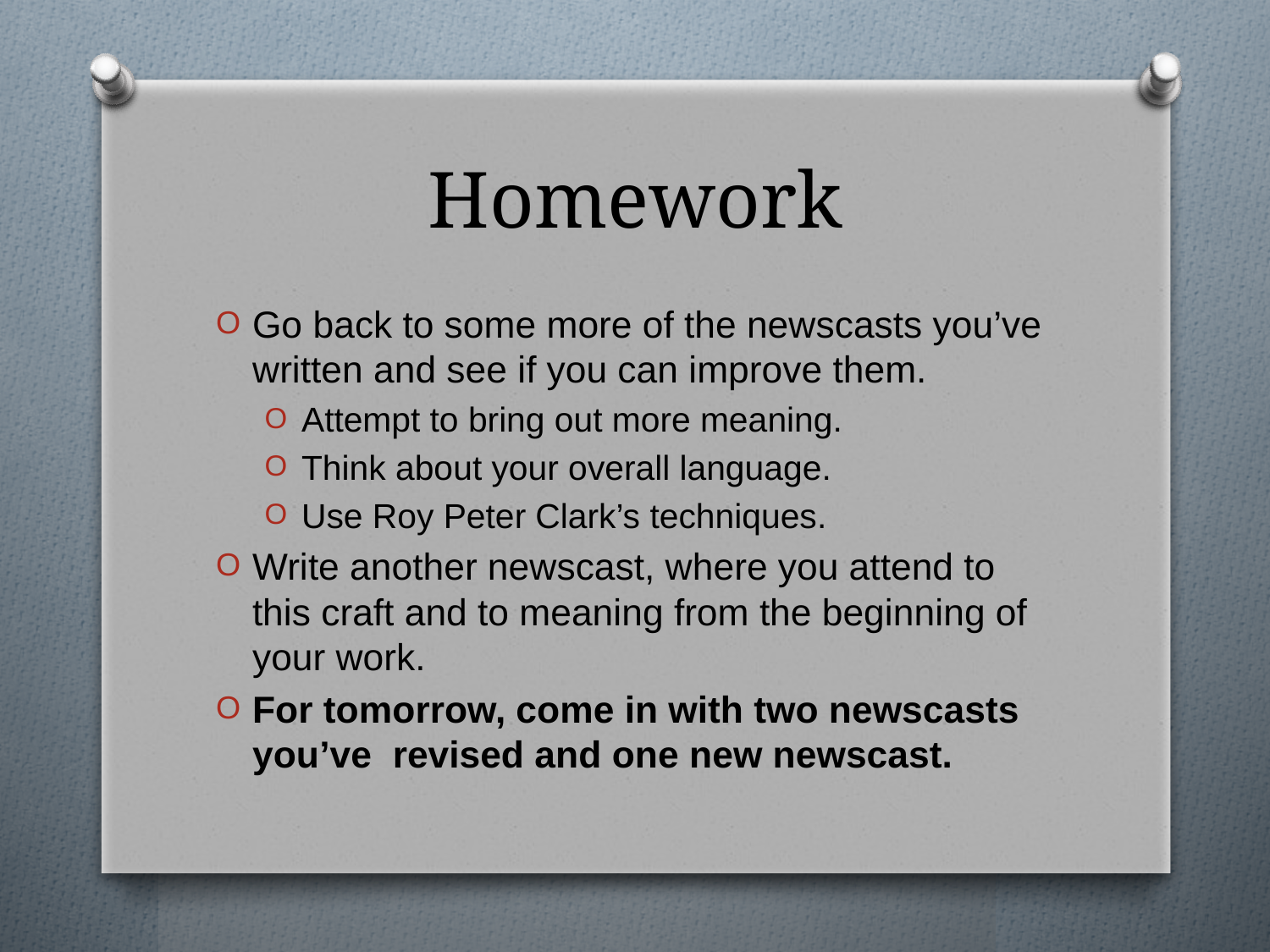

# Homework
Go back to some more of the newscasts you’ve written and see if you can improve them.
Attempt to bring out more meaning.
Think about your overall language.
Use Roy Peter Clark’s techniques.
Write another newscast, where you attend to this craft and to meaning from the beginning of your work.
For tomorrow, come in with two newscasts you’ve  revised and one new newscast.